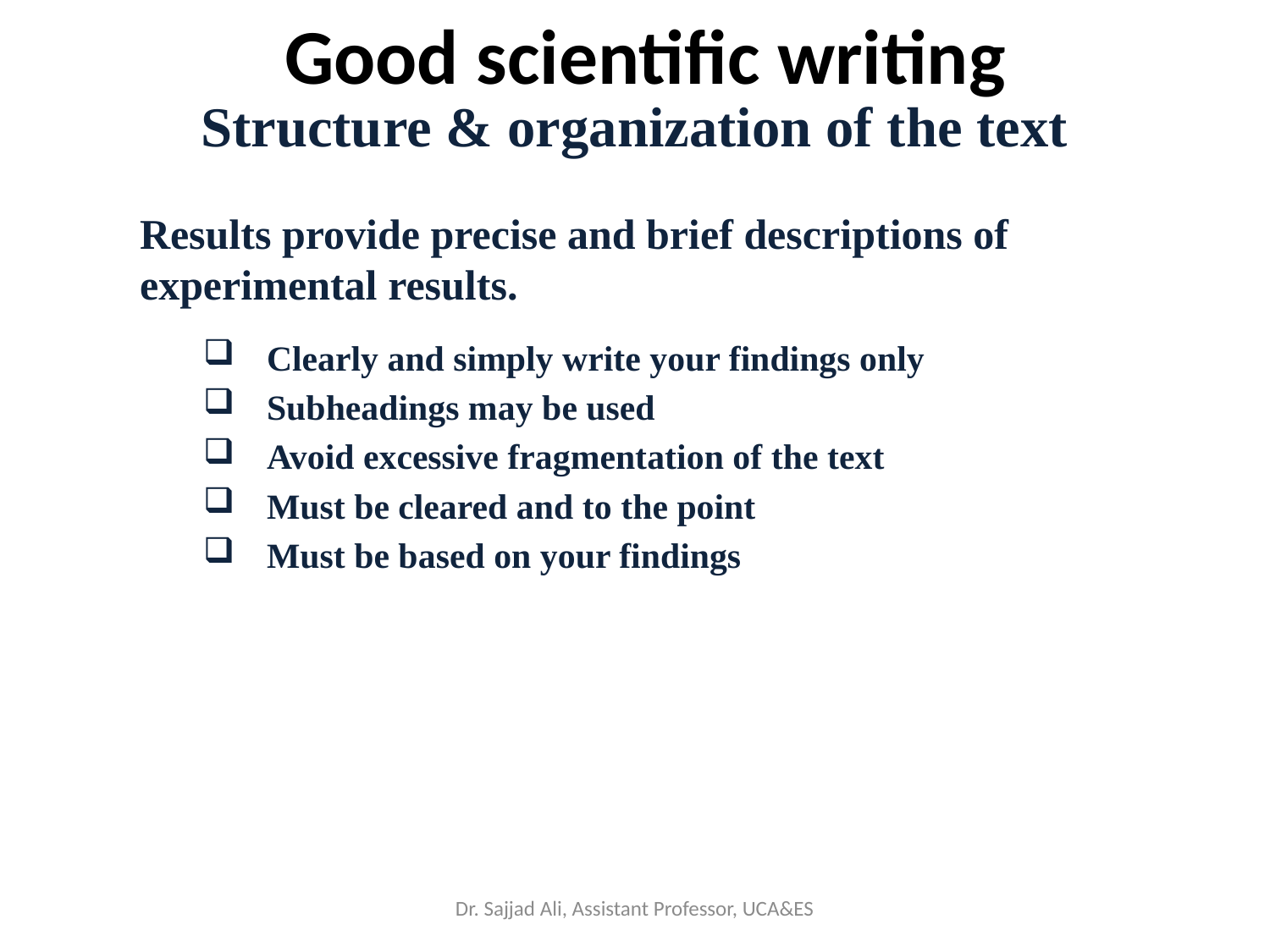

Good scientific writing
Structure & organization of the text
Results provide precise and brief descriptions of experimental results.

Clearly and simply write your findings only
Subheadings may be used
Avoid excessive fragmentation of the text
Must be cleared and to the point
Must be based on your findings
Dr. Sajjad Ali, Assistant Professor, UCA&ES